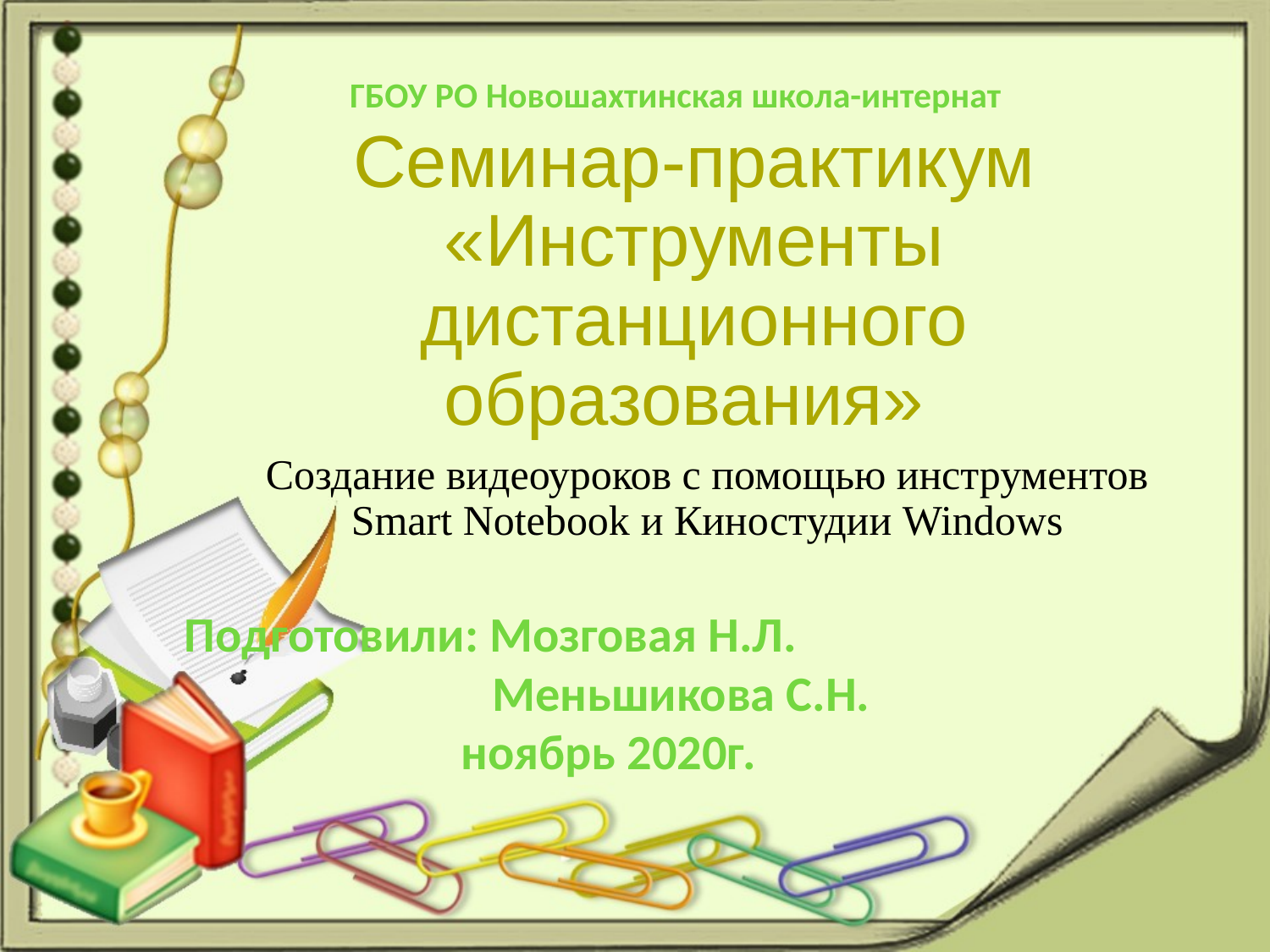

ГБОУ РО Новошахтинская школа-интернат
# Семинар-практикум «Инструменты дистанционного образования»
Создание видеоуроков с помощью инструментов Smart Notebook и Киностудии Windows
Подготовили: Мозговая Н.Л.
                                  Меньшикова С.Н.
                     ноябрь 2020г.